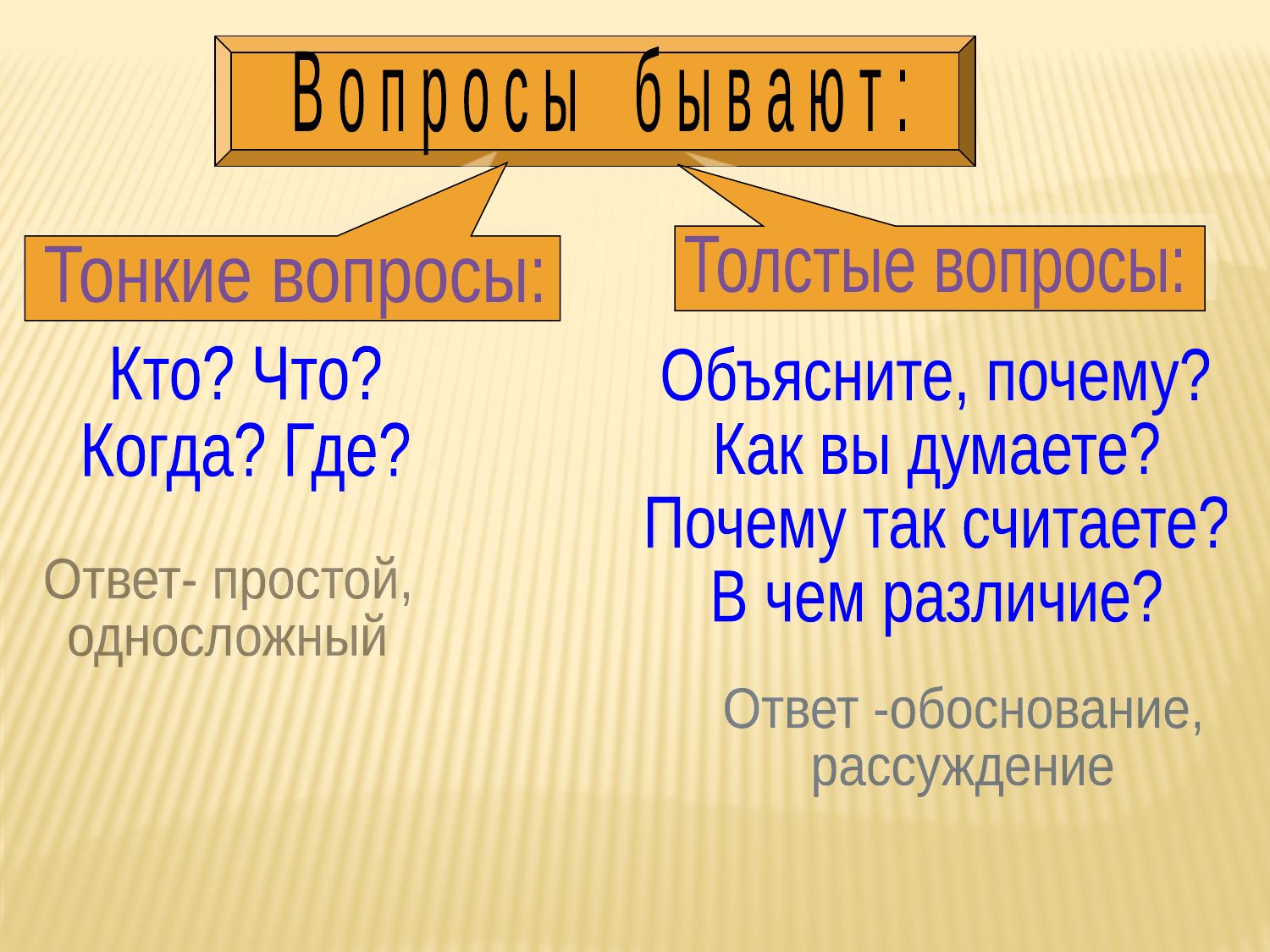

В о п р о с ы    б ы в а ю т :

Толстые вопросы:
Тонкие вопросы:
Кто? Что?
Когда? Где?
Объясните, почему?
Как вы думаете?
Почему так считаете?
В чем различие?
Ответ- простой,
односложный
Ответ -обоснование,
рассуждение